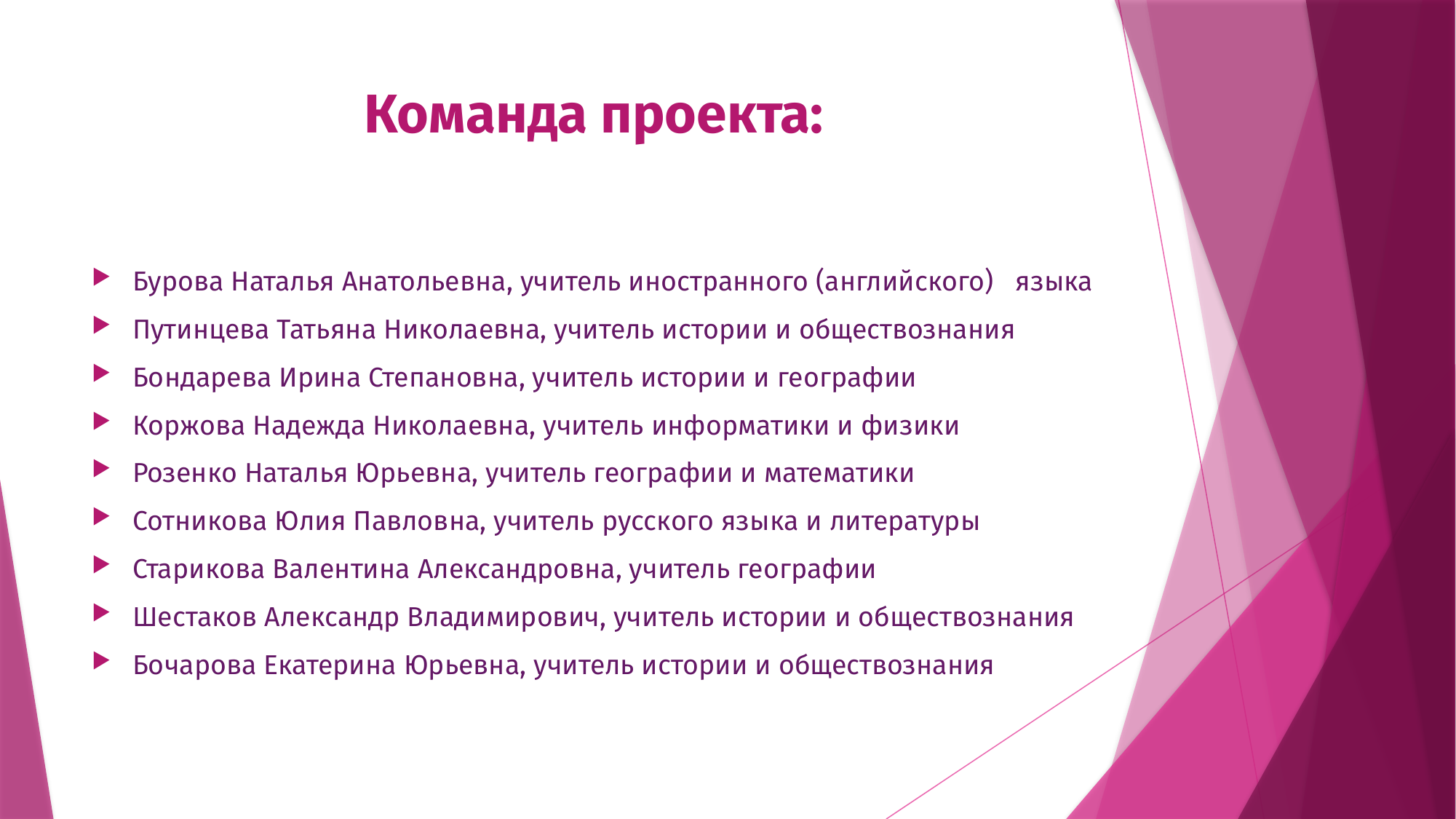

# Команда проекта:
Бурова Наталья Анатольевна, учитель иностранного (английского)   языка
Путинцева Татьяна Николаевна, учитель истории и обществознания
Бондарева Ирина Степановна, учитель истории и географии
Коржова Надежда Николаевна, учитель информатики и физики
Розенко Наталья Юрьевна, учитель географии и математики
Сотникова Юлия Павловна, учитель русского языка и литературы
Старикова Валентина Александровна, учитель географии
Шестаков Александр Владимирович, учитель истории и обществознания
Бочарова Екатерина Юрьевна, учитель истории и обществознания